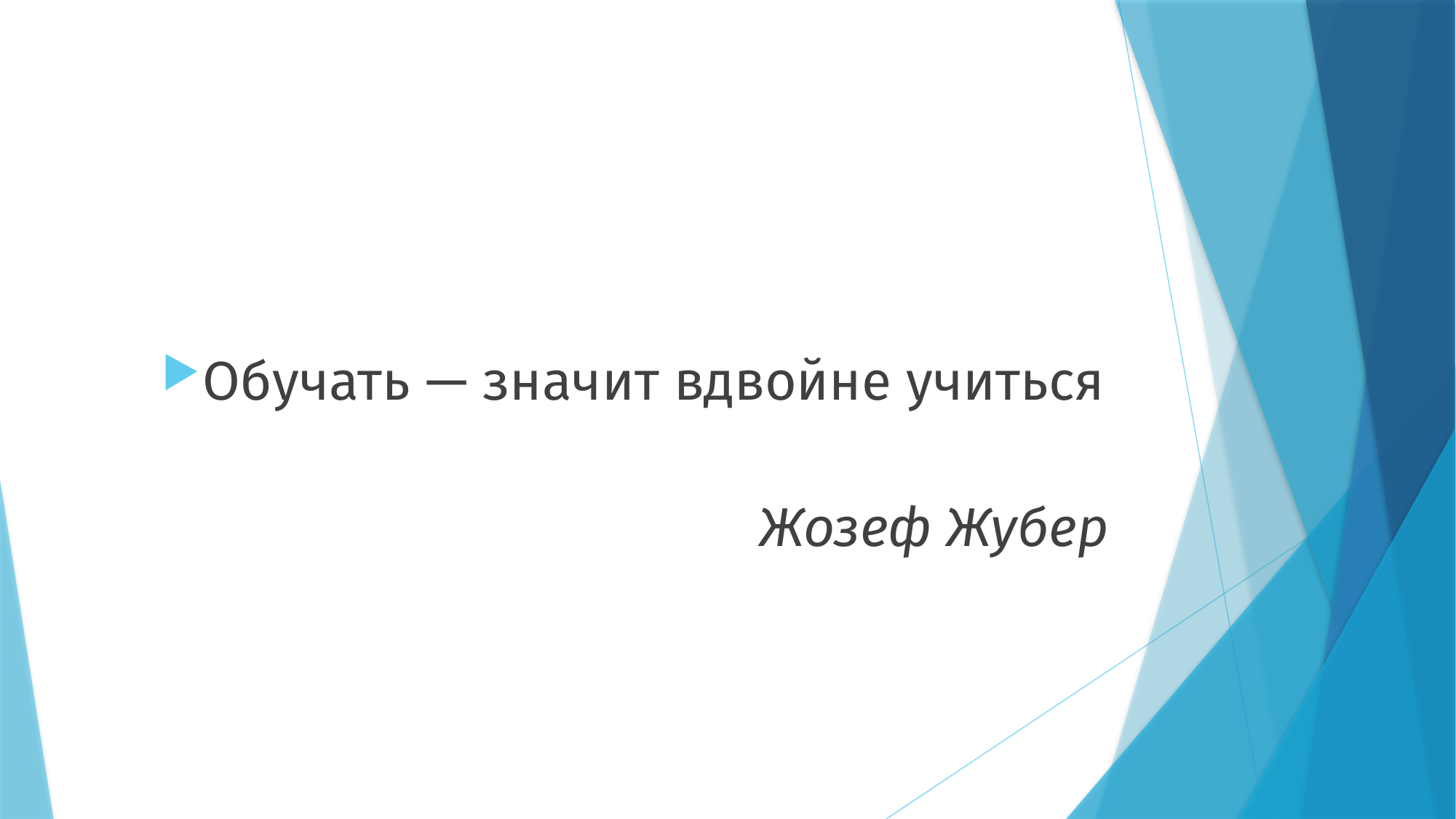

Обучать — значит вдвойне учиться
Жозеф Жубер